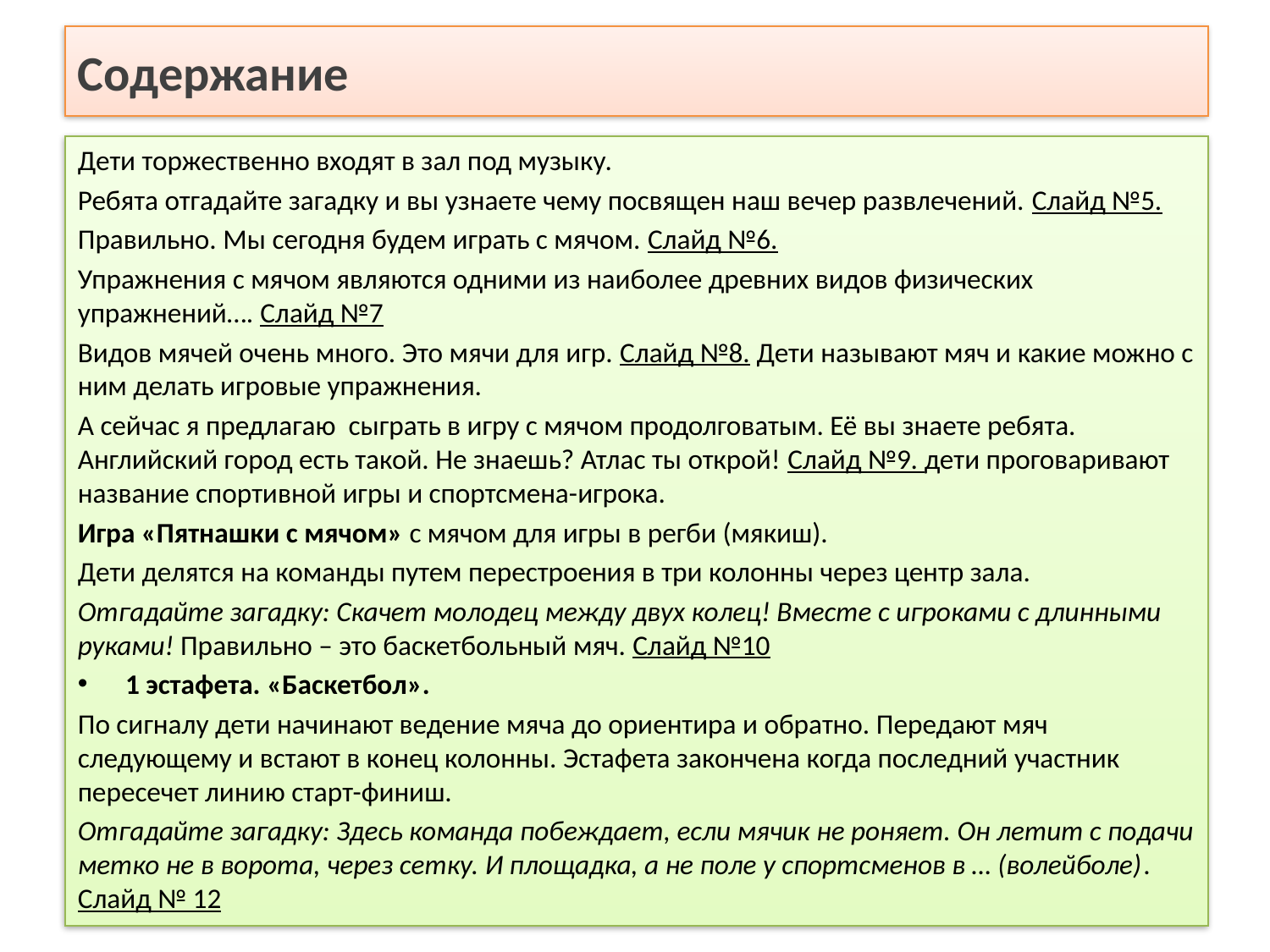

# Содержание
Дети торжественно входят в зал под музыку.
Ребята отгадайте загадку и вы узнаете чему посвящен наш вечер развлечений. Слайд №5.
Правильно. Мы сегодня будем играть с мячом. Слайд №6.
Упражнения с мячом являются одними из наиболее древних видов физических упражнений…. Слайд №7
Видов мячей очень много. Это мячи для игр. Слайд №8. Дети называют мяч и какие можно с ним делать игровые упражнения.
А сейчас я предлагаю  сыграть в игру с мячом продолговатым. Её вы знаете ребята. Английский город есть такой. Не знаешь? Атлас ты открой! Слайд №9. дети проговаривают название спортивной игры и спортсмена-игрока.
Игра «Пятнашки с мячом» с мячом для игры в регби (мякиш).
Дети делятся на команды путем перестроения в три колонны через центр зала.
Отгадайте загадку: Скачет молодец между двух колец! Вместе с игроками с длинными руками! Правильно – это баскетбольный мяч. Слайд №10
1 эстафета. «Баскетбол».
По сигналу дети начинают ведение мяча до ориентира и обратно. Передают мяч следующему и встают в конец колонны. Эстафета закончена когда последний участник пересечет линию старт-финиш.
Отгадайте загадку: Здесь команда побеждает, если мячик не роняет. Он летит с подачи метко не в ворота, через сетку. И площадка, а не поле у спортсменов в … (волейболе). Слайд № 12